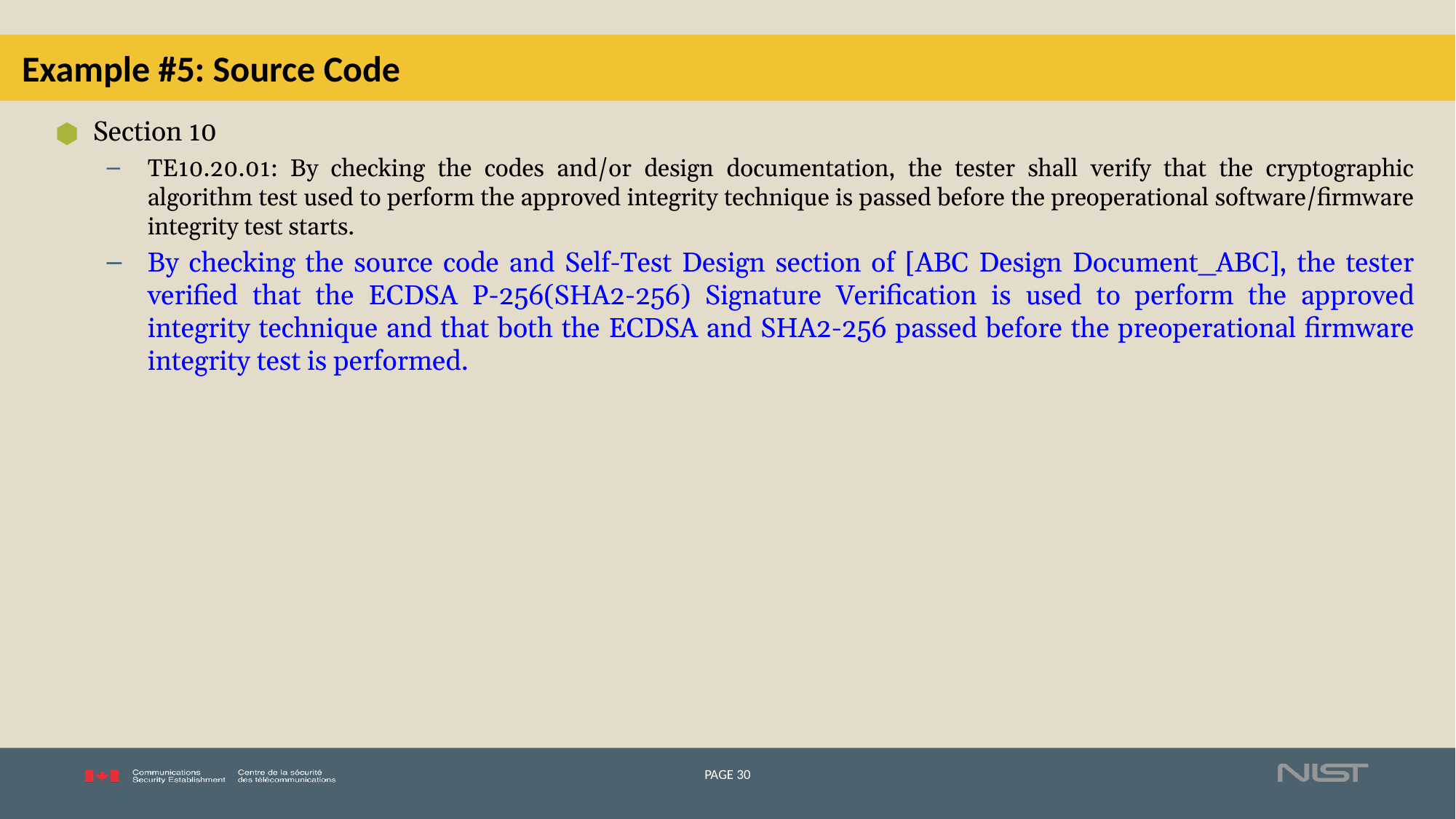

# Example #5: Source Code
Section 10
TE10.20.01: By checking the codes and/or design documentation, the tester shall verify that the cryptographic algorithm test used to perform the approved integrity technique is passed before the preoperational software/firmware integrity test starts.
By checking the source code and Self-Test Design section of [ABC Design Document_ABC], the tester verified that the ECDSA P-256(SHA2-256) Signature Verification is used to perform the approved integrity technique and that both the ECDSA and SHA2-256 passed before the preoperational firmware integrity test is performed.